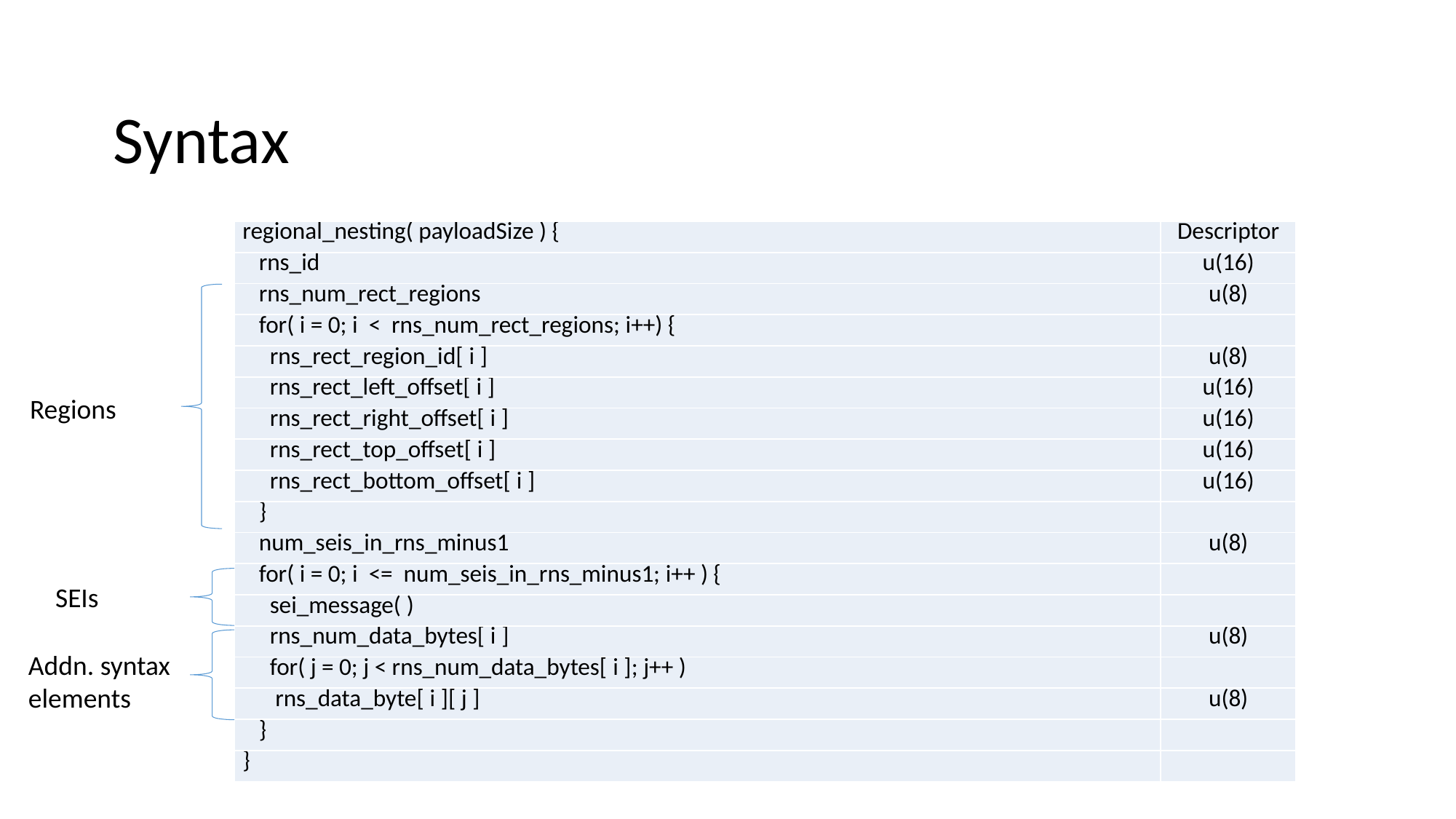

# Syntax
| regional\_nesting( payloadSize ) { | Descriptor |
| --- | --- |
| rns\_id | u(16) |
| rns\_num\_rect\_regions | u(8) |
| for( i = 0; i < rns\_num\_rect\_regions; i++) { |  |
| rns\_rect\_region\_id[ i ] | u(8) |
| rns\_rect\_left\_offset[ i ] | u(16) |
| rns\_rect\_right\_offset[ i ] | u(16) |
| rns\_rect\_top\_offset[ i ] | u(16) |
| rns\_rect\_bottom\_offset[ i ] | u(16) |
| } |  |
| num\_seis\_in\_rns\_minus1 | u(8) |
| for( i = 0; i <= num\_seis\_in\_rns\_minus1; i++ ) { |  |
| sei\_message( ) |  |
| rns\_num\_data\_bytes[ i ] | u(8) |
| for( j = 0; j < rns\_num\_data\_bytes[ i ]; j++ ) |  |
| rns\_data\_byte[ i ][ j ] | u(8) |
| } |  |
| } |  |

Regions

SEIs

Addn. syntax
elements